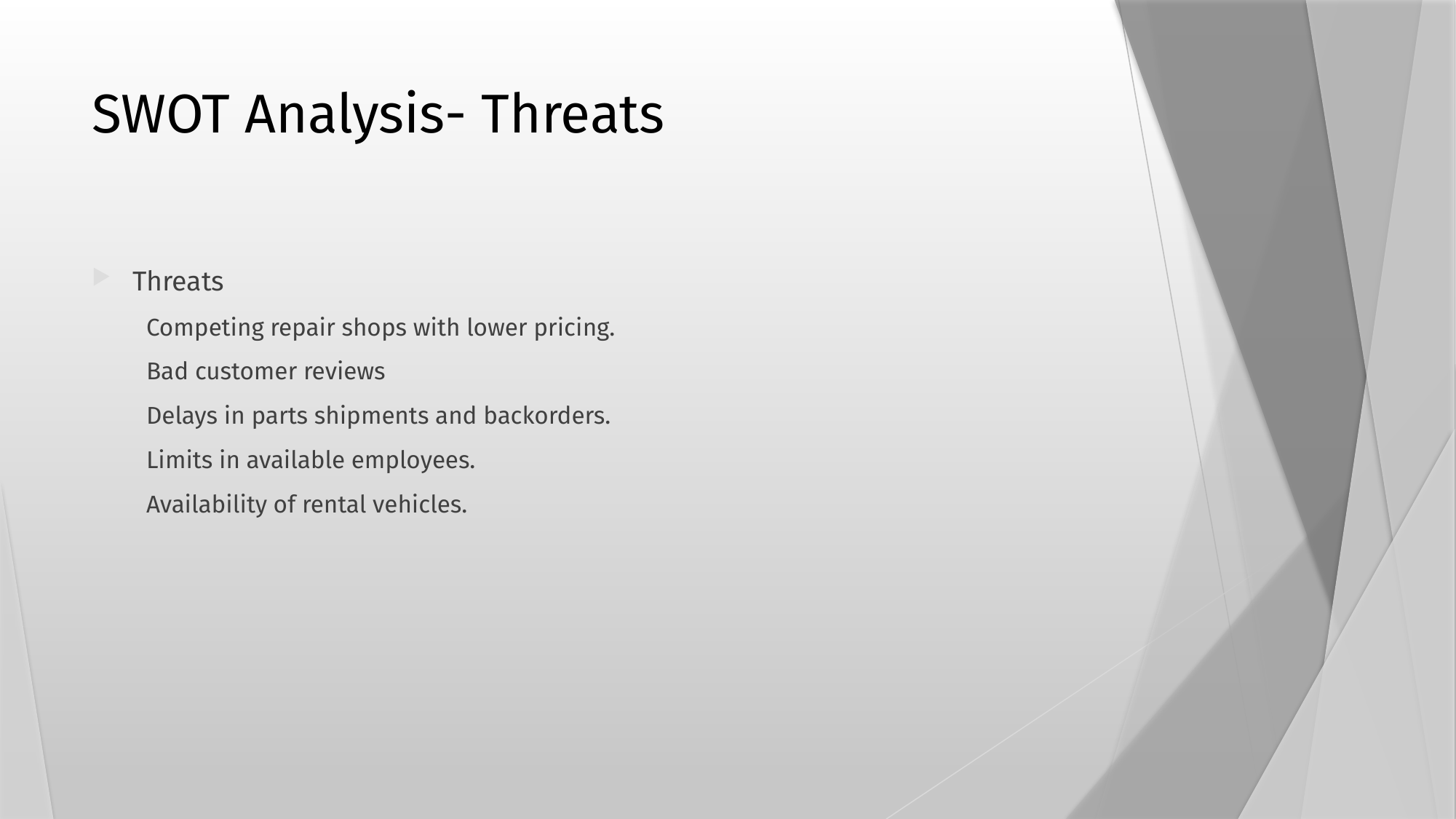

# SWOT Analysis- Threats
Threats
Competing repair shops with lower pricing.
Bad customer reviews
Delays in parts shipments and backorders.
Limits in available employees.
Availability of rental vehicles.